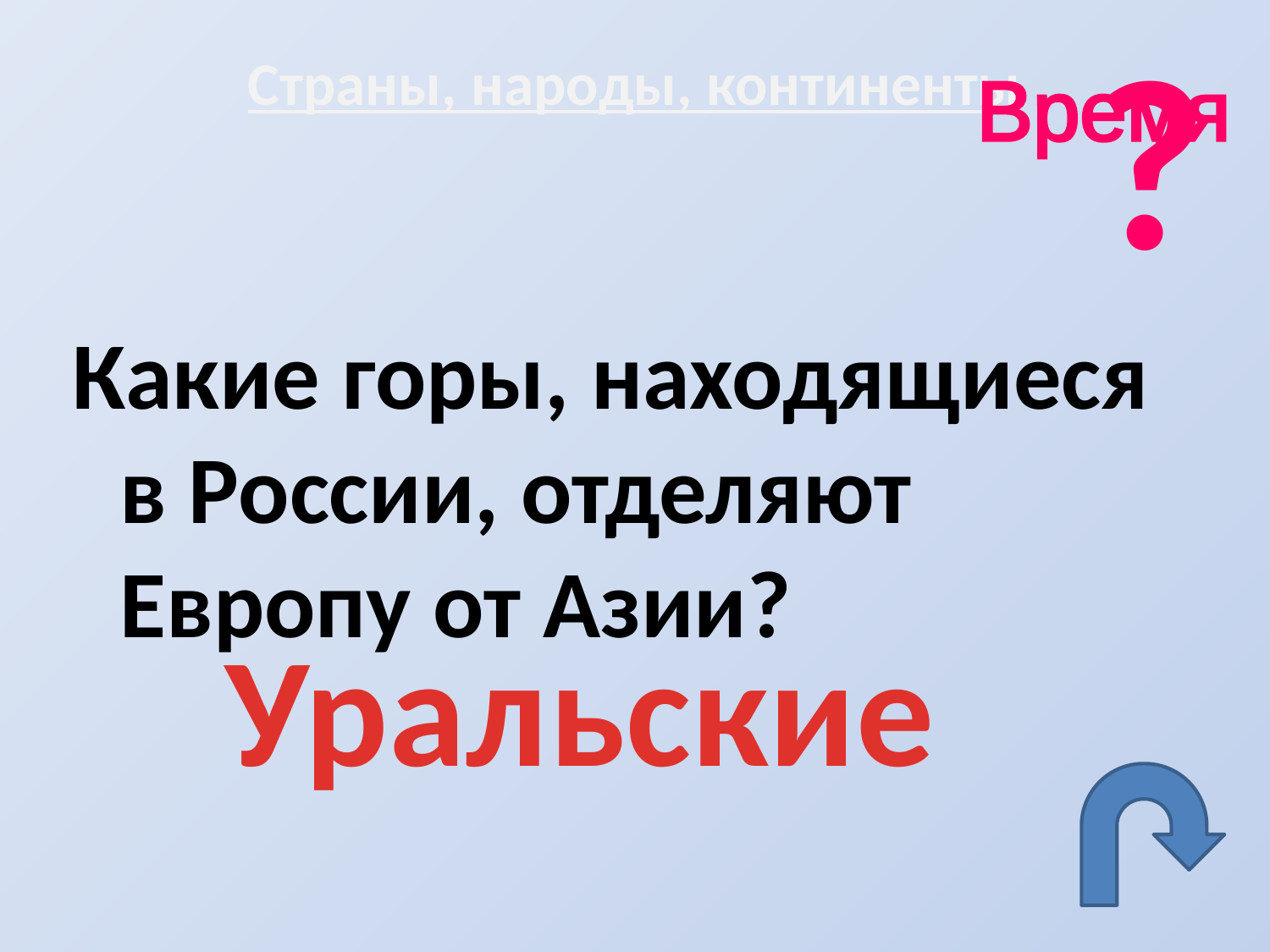

?
# Страны, народы, континенты
Время
Какие горы, находящиеся в России, отделяют Европу от Азии?
Уральские